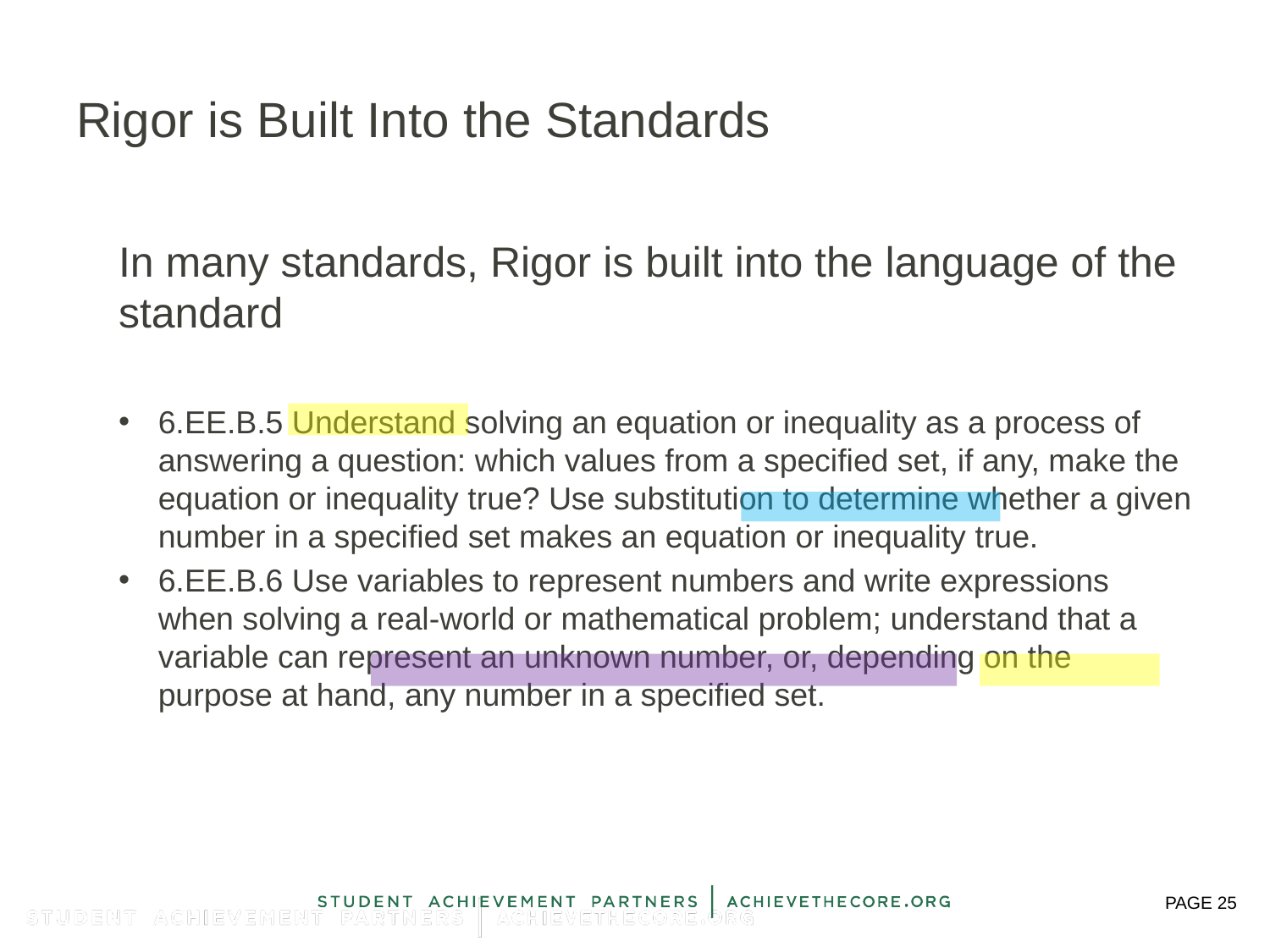

# Rigor is Built Into the Standards
In many standards, Rigor is built into the language of the standard

6.EE.B.5 Understand solving an equation or inequality as a process of answering a question: which values from a specified set, if any, make the equation or inequality true? Use substitution to determine whether a given number in a specified set makes an equation or inequality true.
6.EE.B.6 Use variables to represent numbers and write expressions when solving a real-world or mathematical problem; understand that a variable can represent an unknown number, or, depending on the purpose at hand, any number in a specified set.